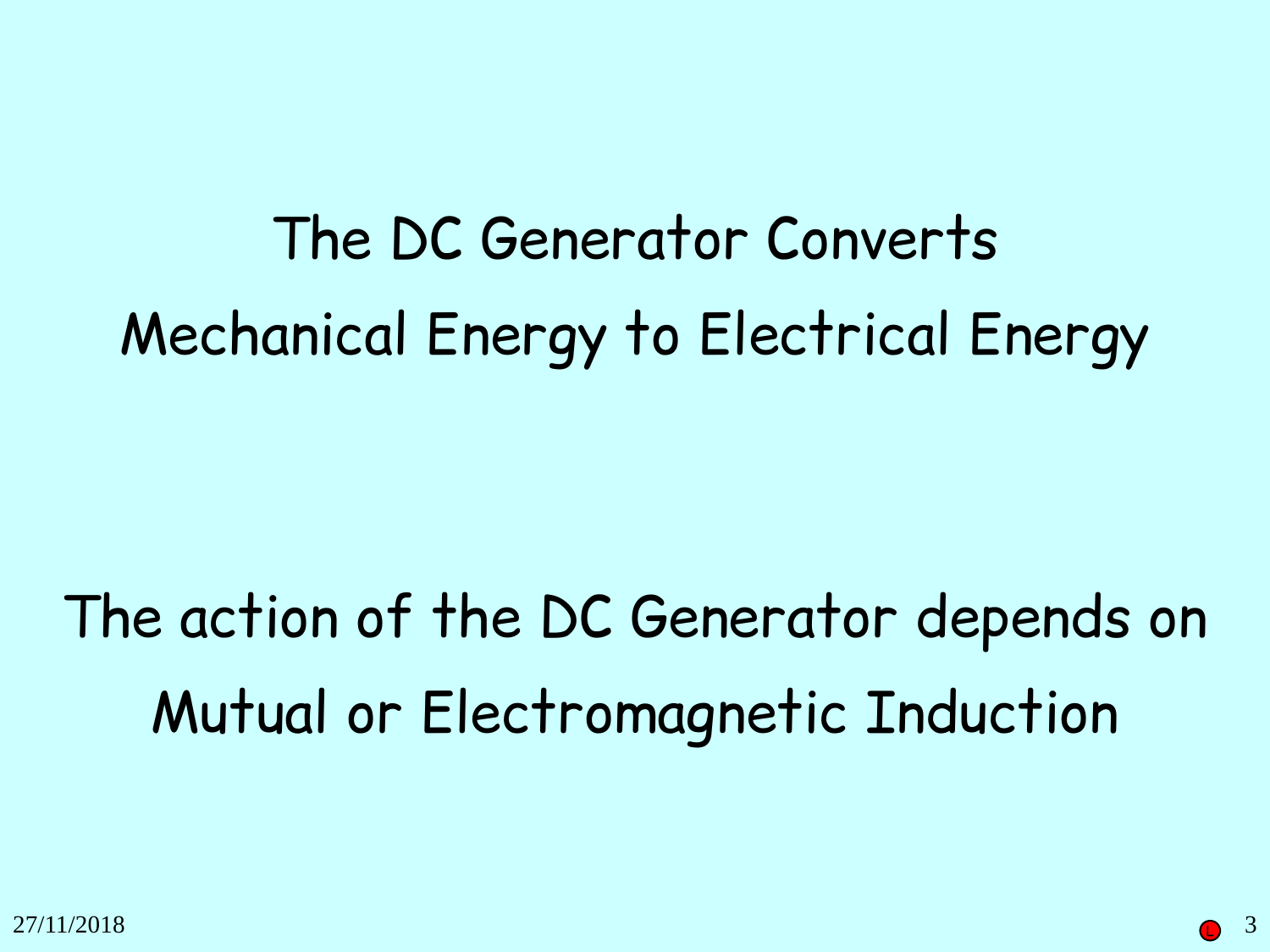

The DC Generator Converts
Mechanical Energy to Electrical Energy
The action of the DC Generator depends on
Mutual or Electromagnetic Induction
27/11/2018
3
L